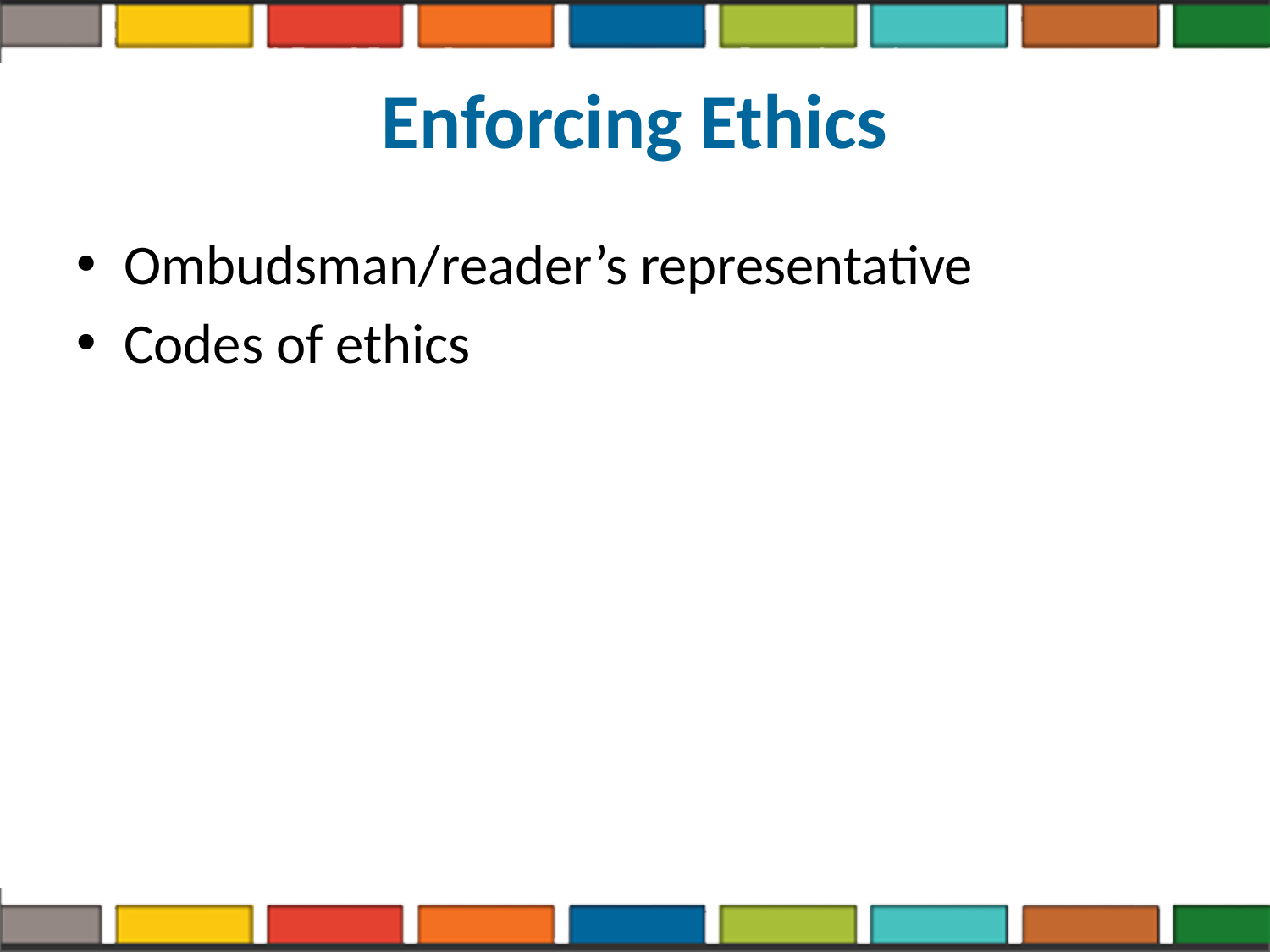

# Enforcing Ethics
Ombudsman/reader’s representative
Codes of ethics